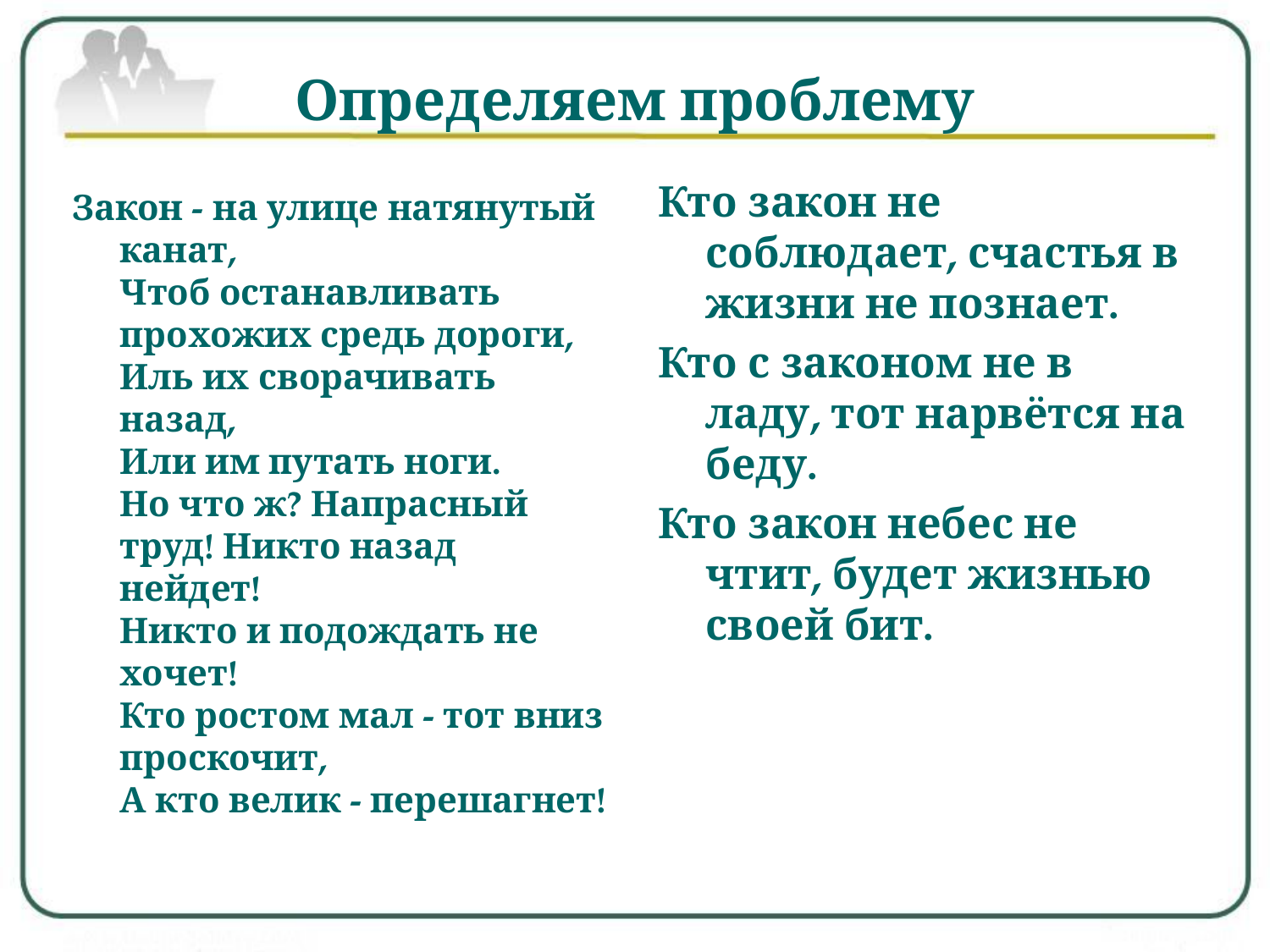

# Определяем проблему
Кто закон не соблюдает, счастья в жизни не познает.
Кто с законом не в ладу, тот нарвётся на беду.
Кто закон небес не чтит, будет жизнью своей бит.
Закон - на улице натянутый канат, 
Чтоб останавливать прохожих средь дороги, 
Иль их сворачивать назад, 
Или им путать ноги. 
Но что ж? Напрасный труд! Никто назад нейдет! 
Никто и подождать не хочет! 
Кто ростом мал - тот вниз проскочит, 
А кто велик - перешагнет!